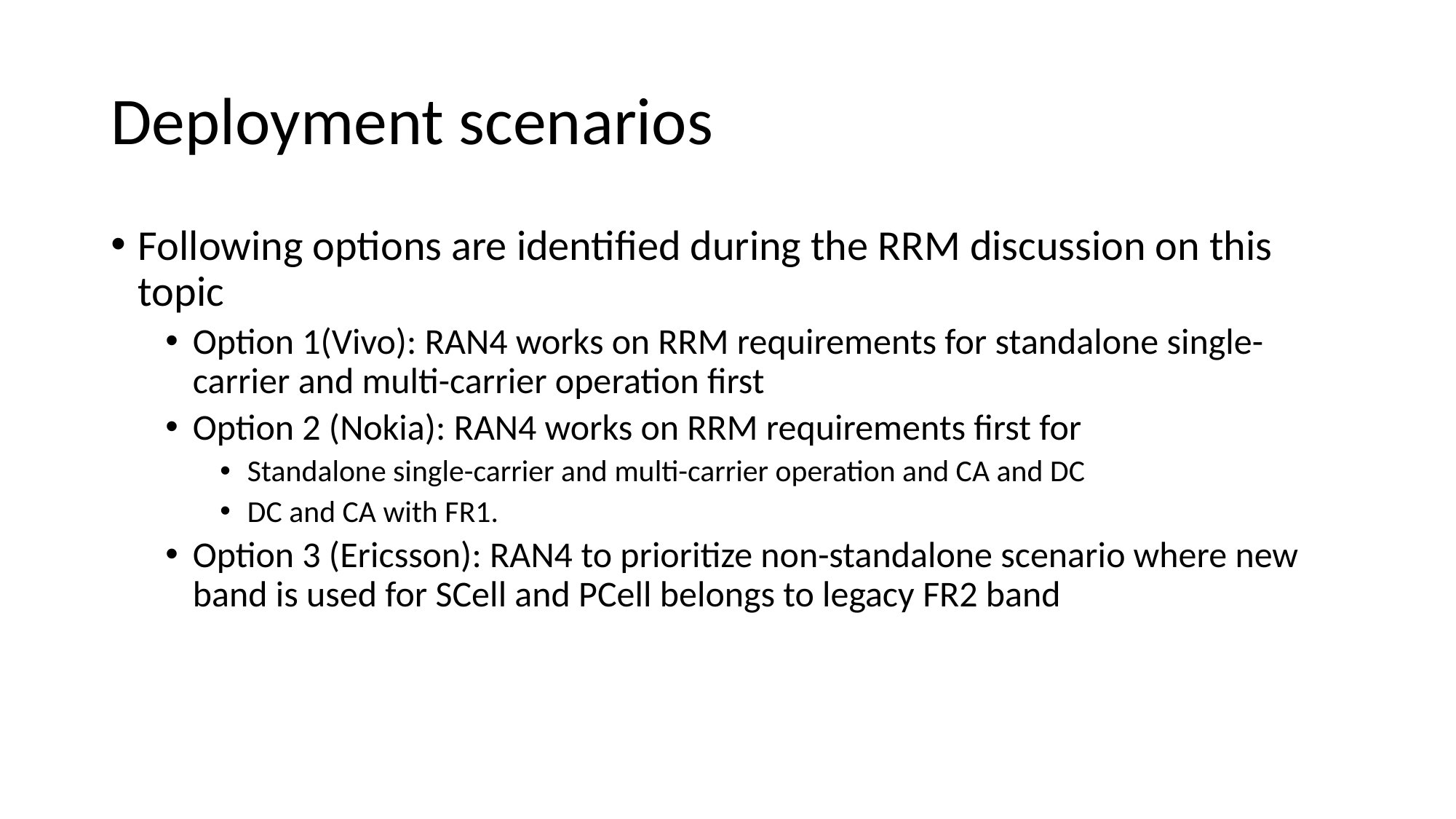

# Deployment scenarios
Following options are identified during the RRM discussion on this topic
Option 1(Vivo): RAN4 works on RRM requirements for standalone single-carrier and multi-carrier operation first
Option 2 (Nokia): RAN4 works on RRM requirements first for
Standalone single-carrier and multi-carrier operation and CA and DC
DC and CA with FR1.
Option 3 (Ericsson): RAN4 to prioritize non-standalone scenario where new band is used for SCell and PCell belongs to legacy FR2 band